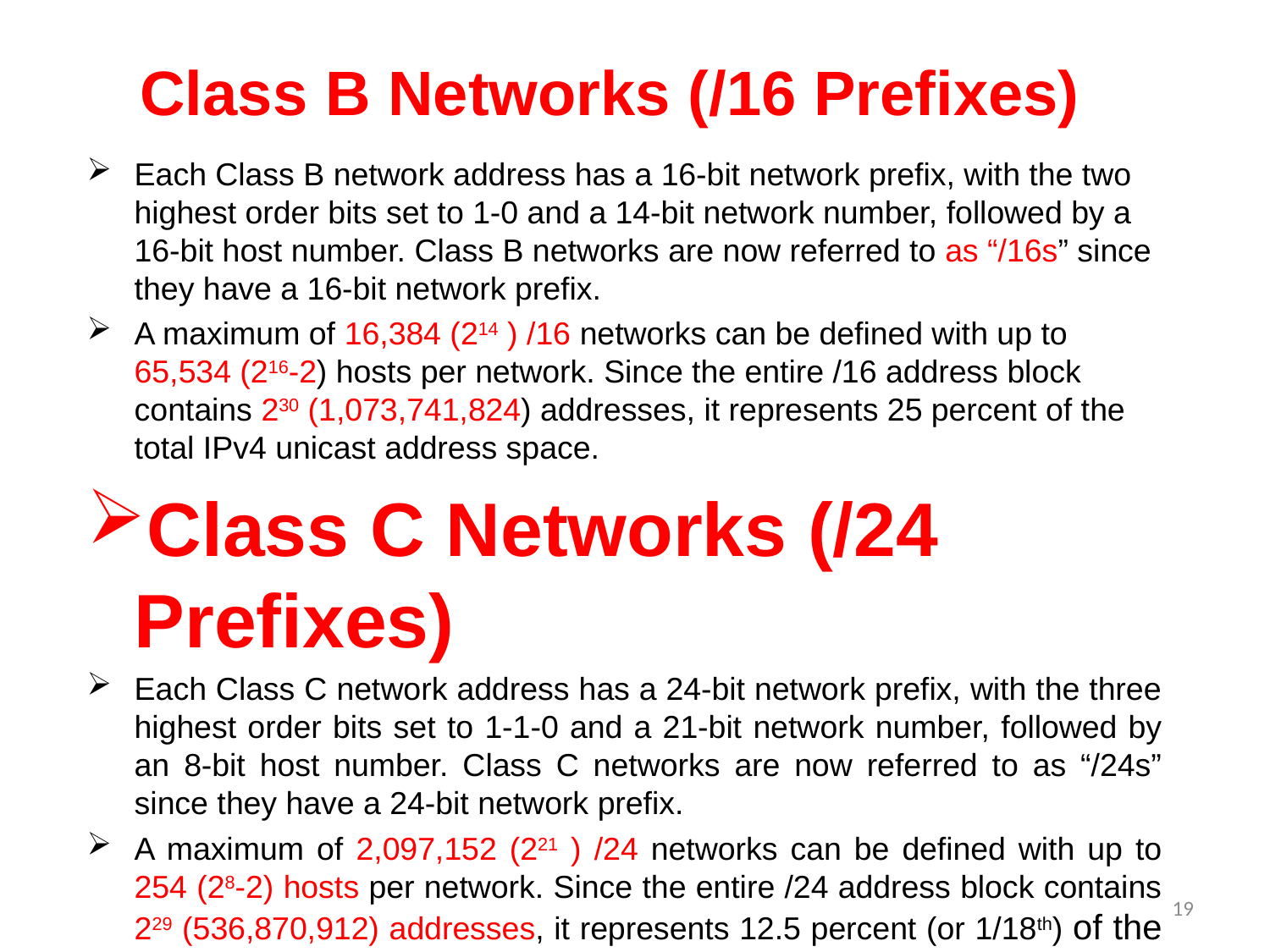

# Class B Networks (/16 Prefixes)
Each Class B network address has a 16-bit network prefix, with the two highest order bits set to 1-0 and a 14-bit network number, followed by a 16-bit host number. Class B networks are now referred to as “/16s” since they have a 16-bit network prefix.
A maximum of 16,384 (214 ) /16 networks can be defined with up to 65,534 (216-2) hosts per network. Since the entire /16 address block contains 230 (1,073,741,824) addresses, it represents 25 percent of the total IPv4 unicast address space.
Class C Networks (/24 Prefixes)
Each Class C network address has a 24-bit network prefix, with the three highest order bits set to 1-1-0 and a 21-bit network number, followed by an 8-bit host number. Class C networks are now referred to as “/24s” since they have a 24-bit network prefix.
A maximum of 2,097,152 (221 ) /24 networks can be defined with up to 254 (28-2) hosts per network. Since the entire /24 address block contains 229 (536,870,912) addresses, it represents 12.5 percent (or 1/18th) of the total IPv4 unicast address space.
19